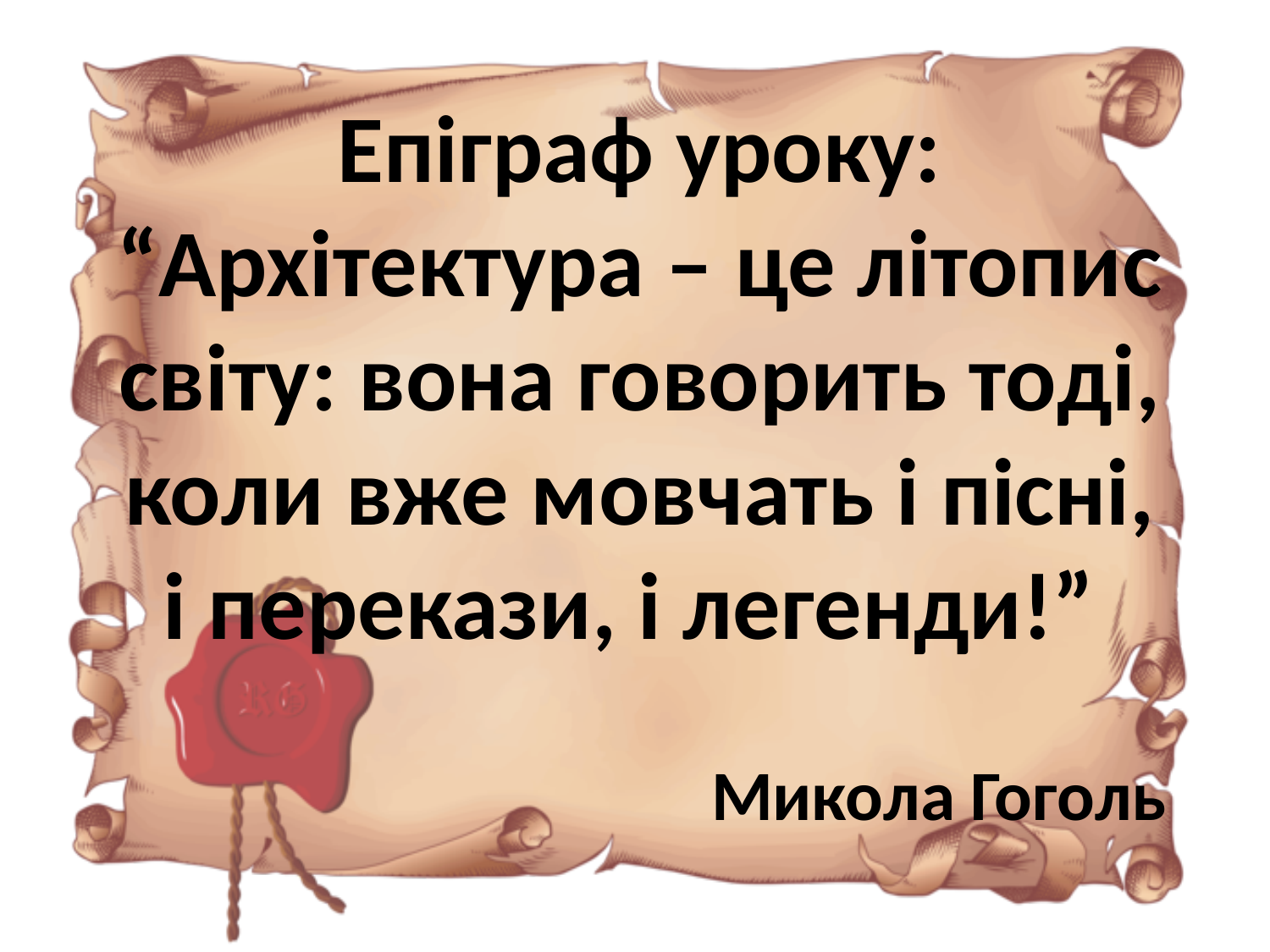

Епіграф уроку:
“Архітектура – це літопис світу: вона говорить тоді, коли вже мовчать і пісні, і перекази, і легенди!”
# Микола Гоголь